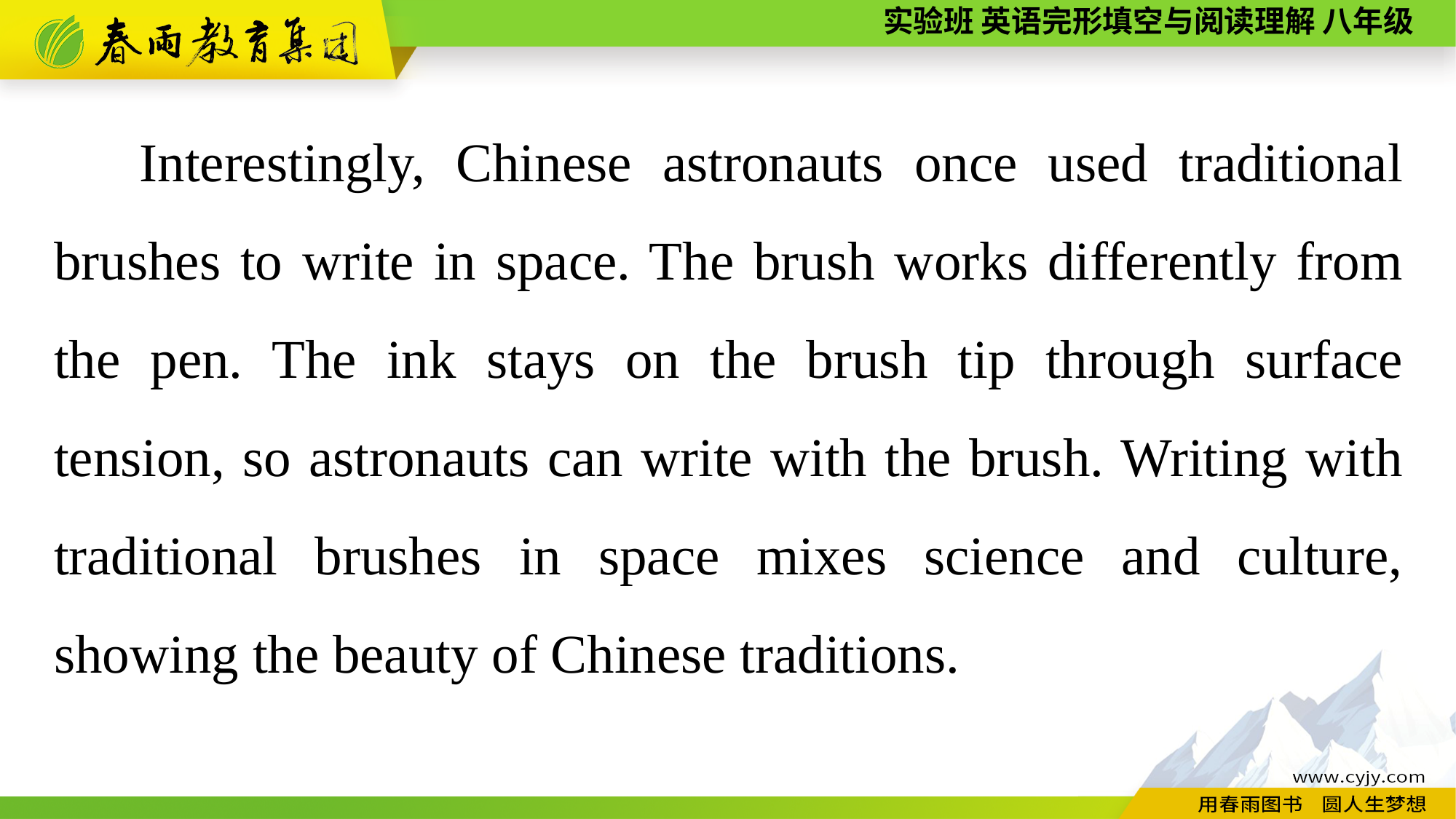

Interestingly, Chinese astronauts once used traditional brushes to write in space. The brush works differently from the pen. The ink stays on the brush tip through surface tension, so astronauts can write with the brush. Writing with traditional brushes in space mixes science and culture, showing the beauty of Chinese traditions.